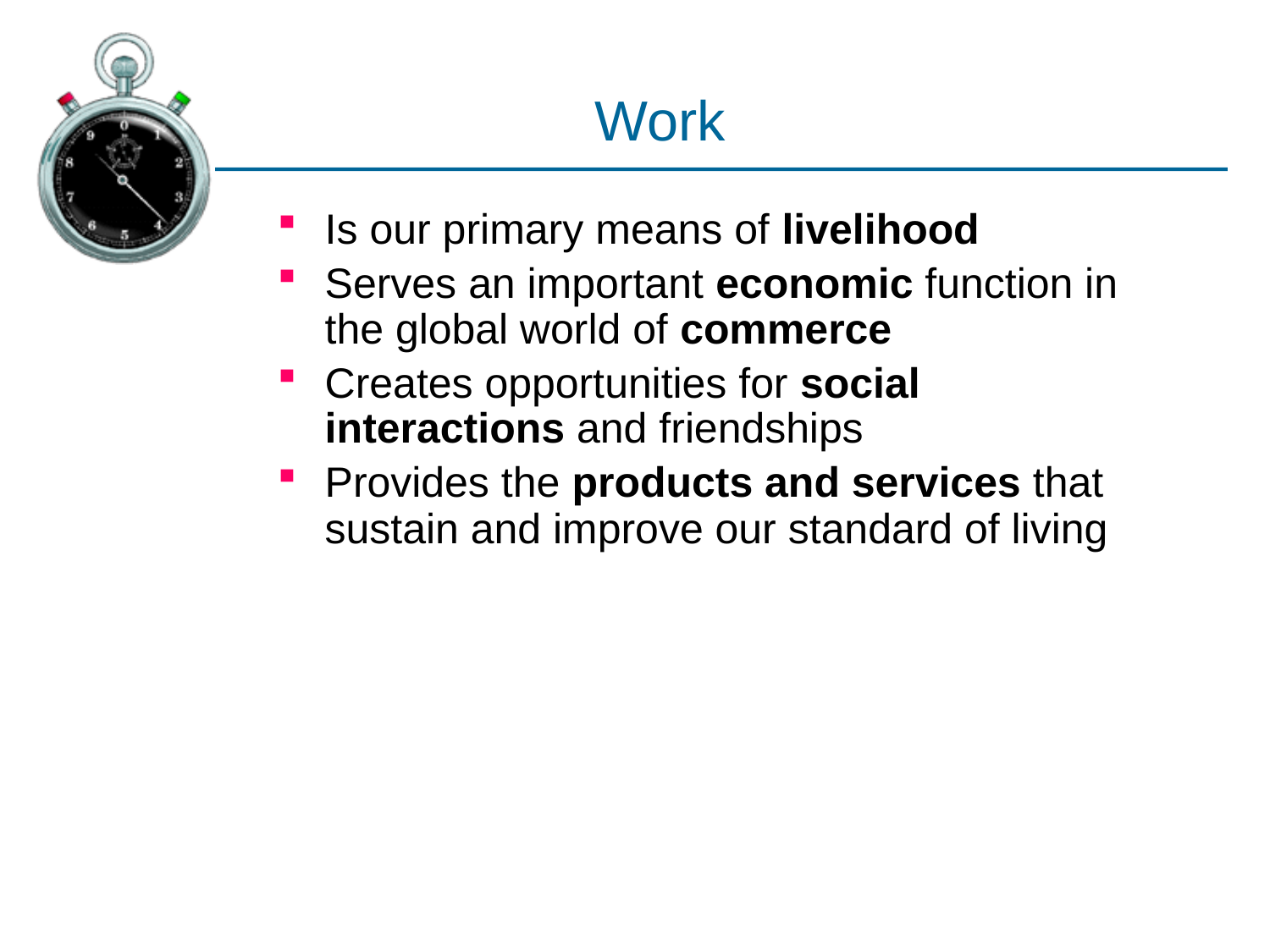

# Work
Is our primary means of livelihood
Serves an important economic function in the global world of commerce
Creates opportunities for social interactions and friendships
Provides the products and services that sustain and improve our standard of living